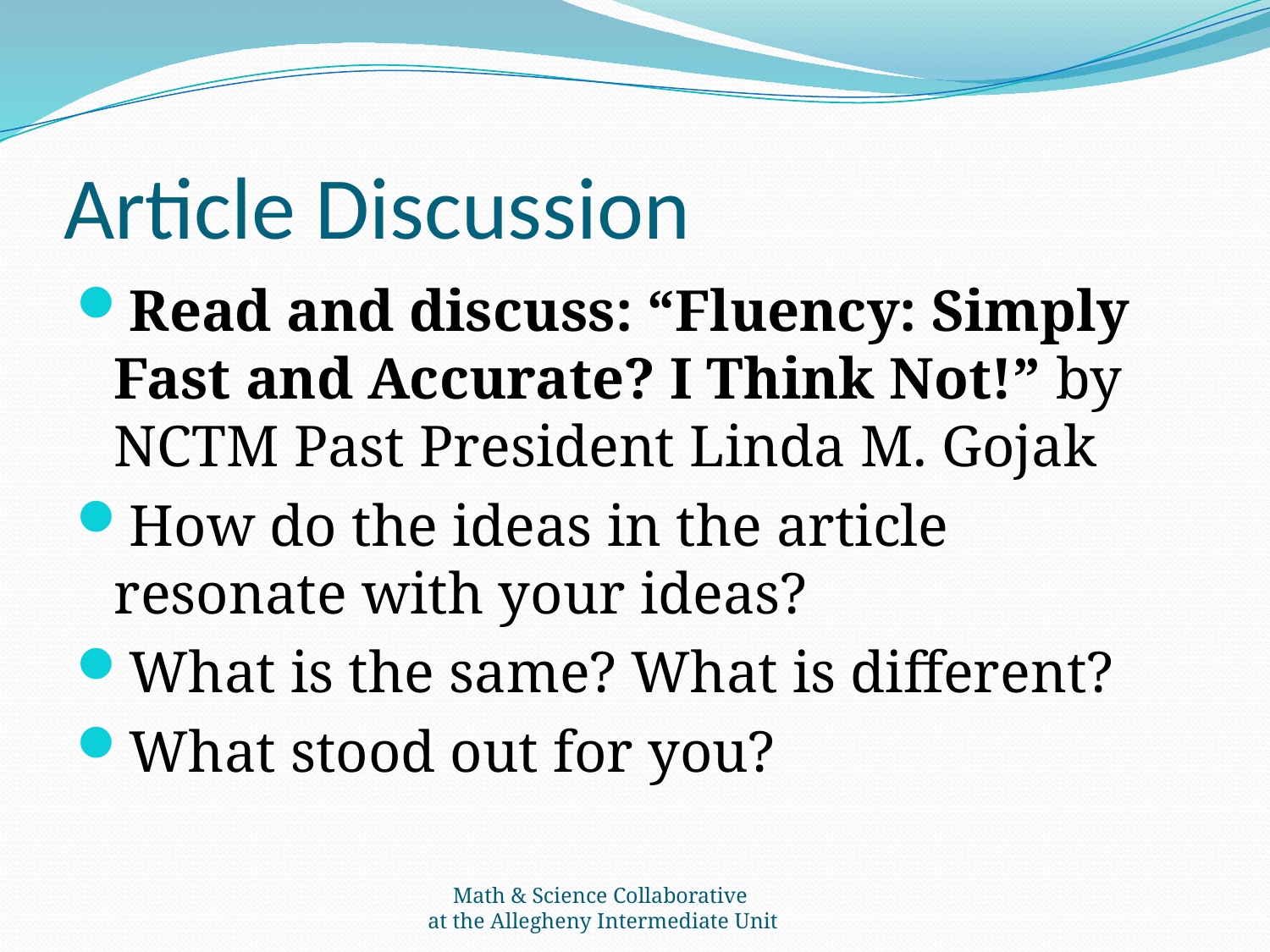

# Article Discussion
Read and discuss: “Fluency: Simply Fast and Accurate? I Think Not!” by NCTM Past President Linda M. Gojak
How do the ideas in the article resonate with your ideas?
What is the same? What is different?
What stood out for you?
Math & Science Collaborative
at the Allegheny Intermediate Unit